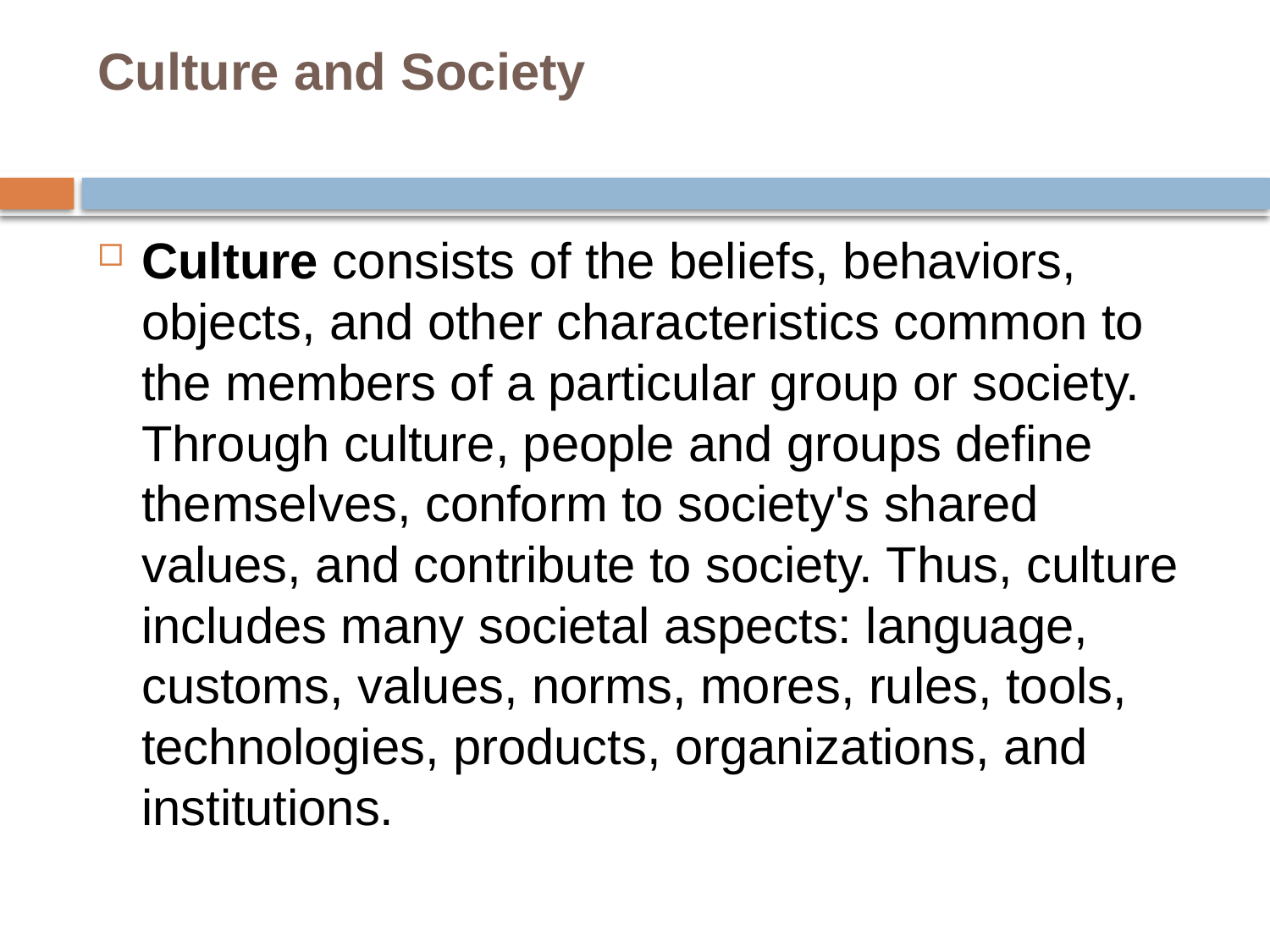

# Culture and Society
Culture consists of the beliefs, behaviors, objects, and other characteristics common to the members of a particular group or society. Through culture, people and groups define themselves, conform to society's shared values, and contribute to society. Thus, culture includes many societal aspects: language, customs, values, norms, mores, rules, tools, technologies, products, organizations, and institutions.